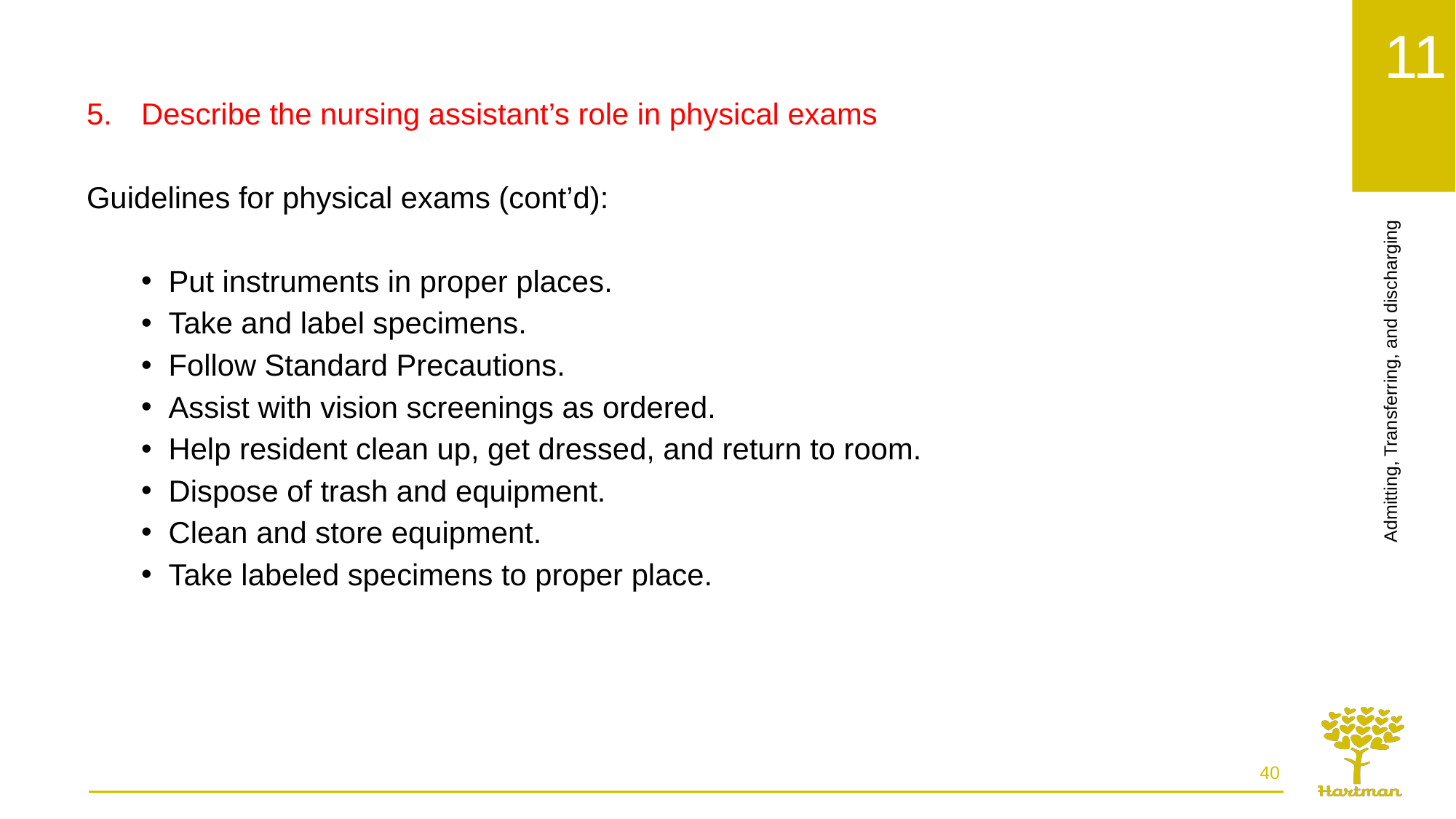

Describe the nursing assistant’s role in physical exams

Guidelines for physical exams (cont’d):

Put instruments in proper places.
Take and label specimens.
Follow Standard Precautions.
Assist with vision screenings as ordered.
Help resident clean up, get dressed, and return to room.
Dispose of trash and equipment.
Clean and store equipment.
Take labeled specimens to proper place.

40